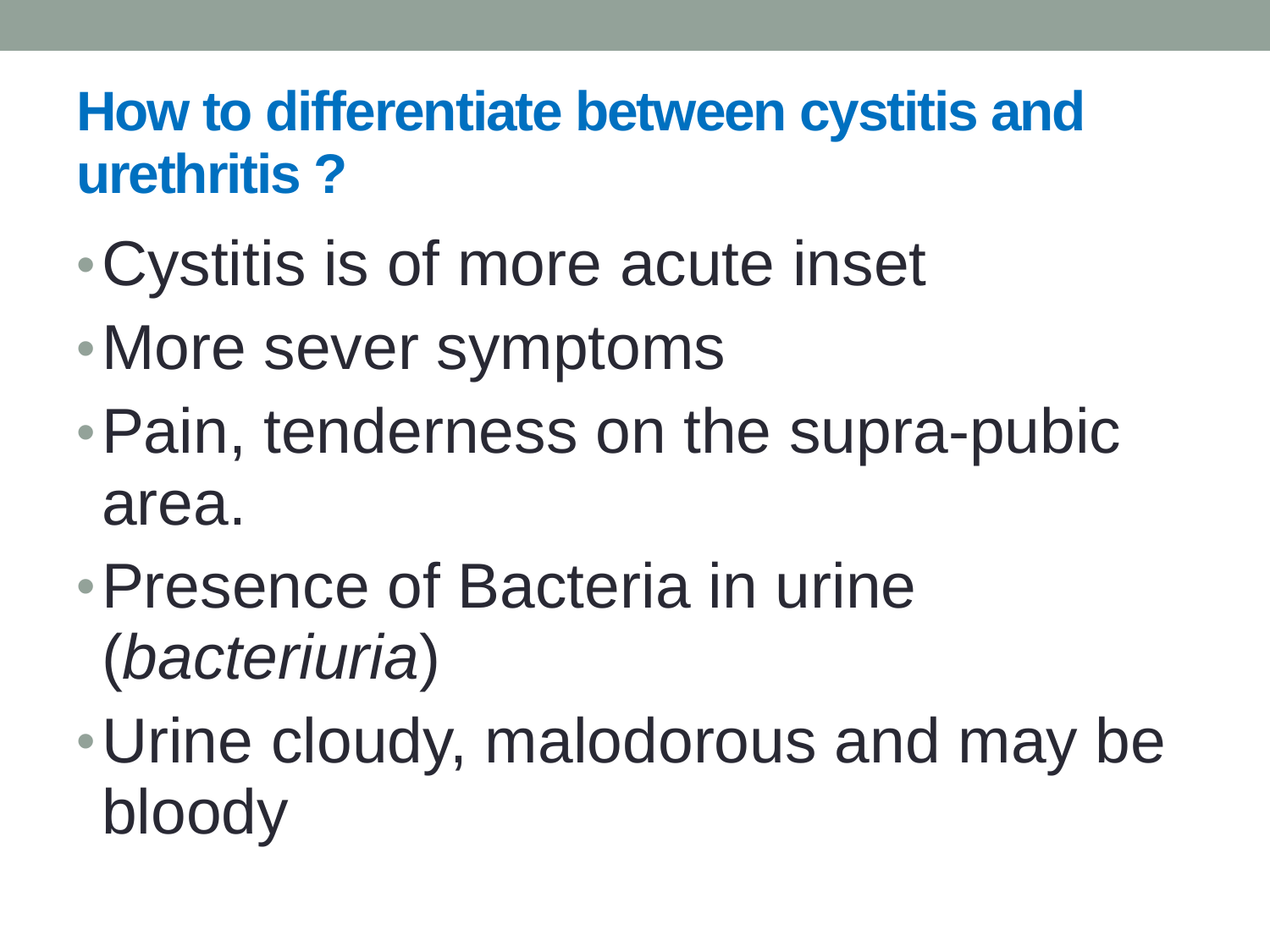

# How to differentiate between cystitis and urethritis ?
Cystitis is of more acute inset
More sever symptoms
Pain, tenderness on the supra-pubic area.
Presence of Bacteria in urine (bacteriuria)
Urine cloudy, malodorous and may be bloody